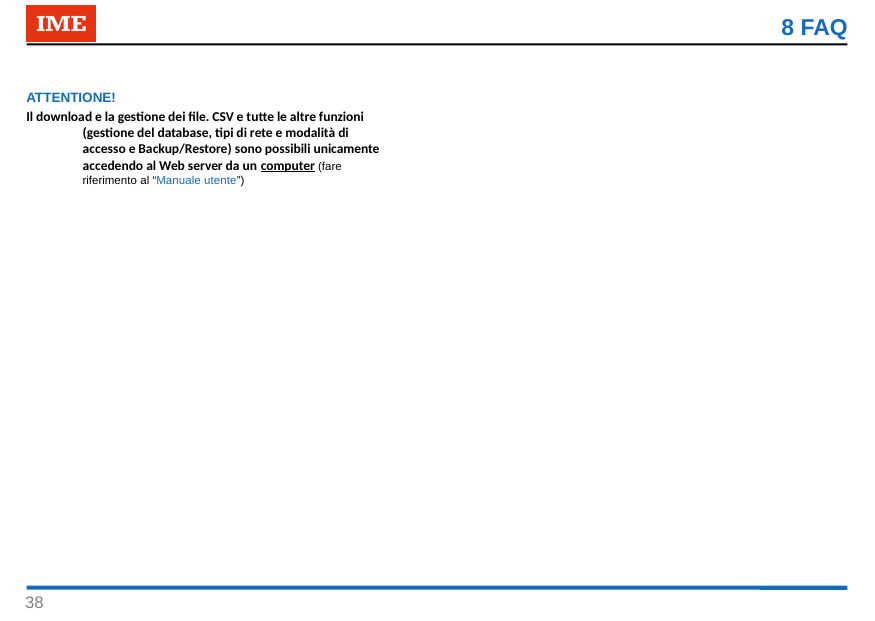

8 FAQ

ATTENTIONE!
Il download e la gestione dei file. CSV e tutte le altre funzioni (gestione del database, tipi di rete e modalità di accesso e Backup/Restore) sono possibili unicamente accedendo al Web server da un computer (fare riferimento al “Manuale utente”)